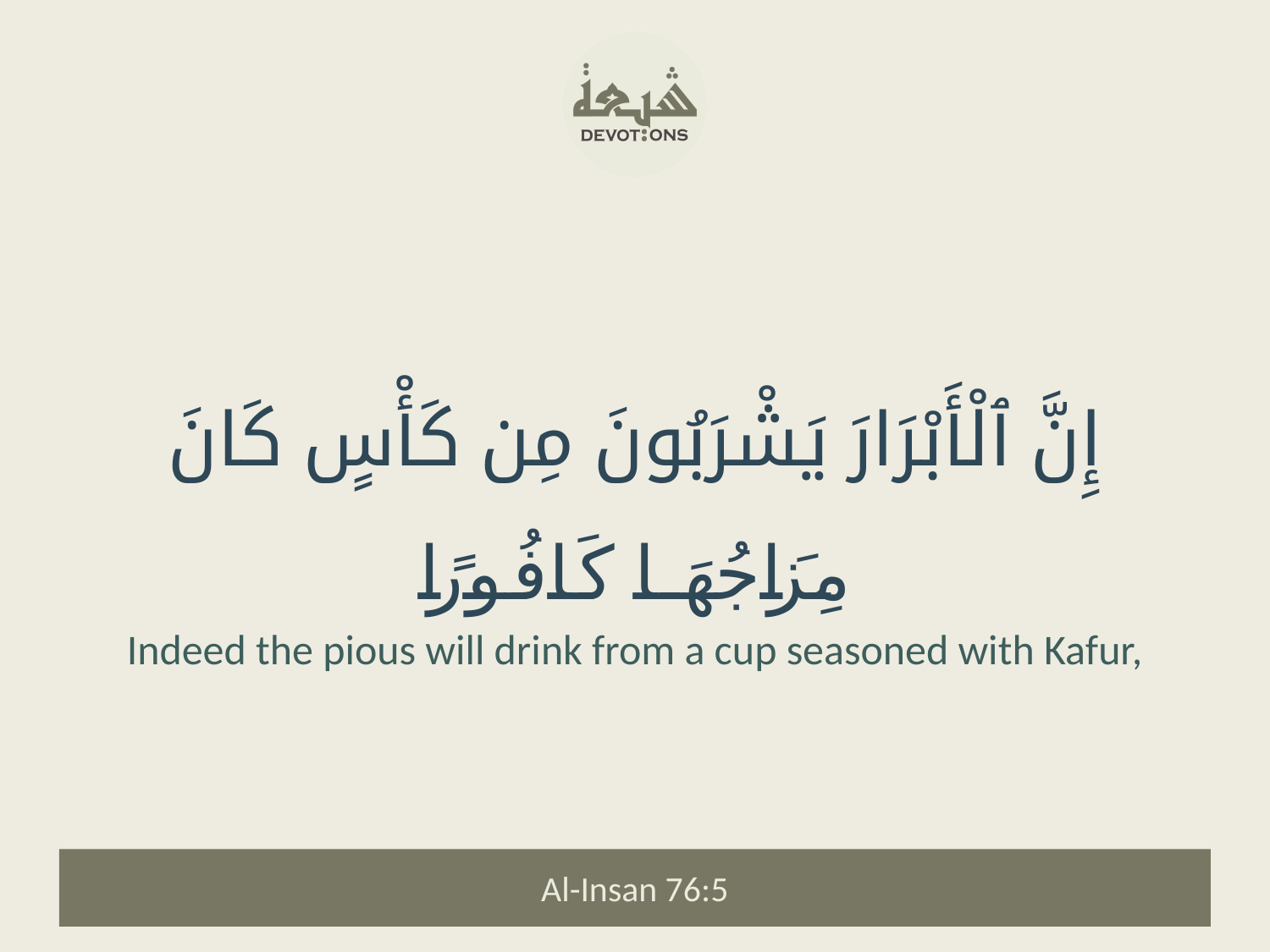

إِنَّ ٱلْأَبْرَارَ يَشْرَبُونَ مِن كَأْسٍ كَانَ مِزَاجُهَا كَافُورًا
Indeed the pious will drink from a cup seasoned with Kafur,
Al-Insan 76:5